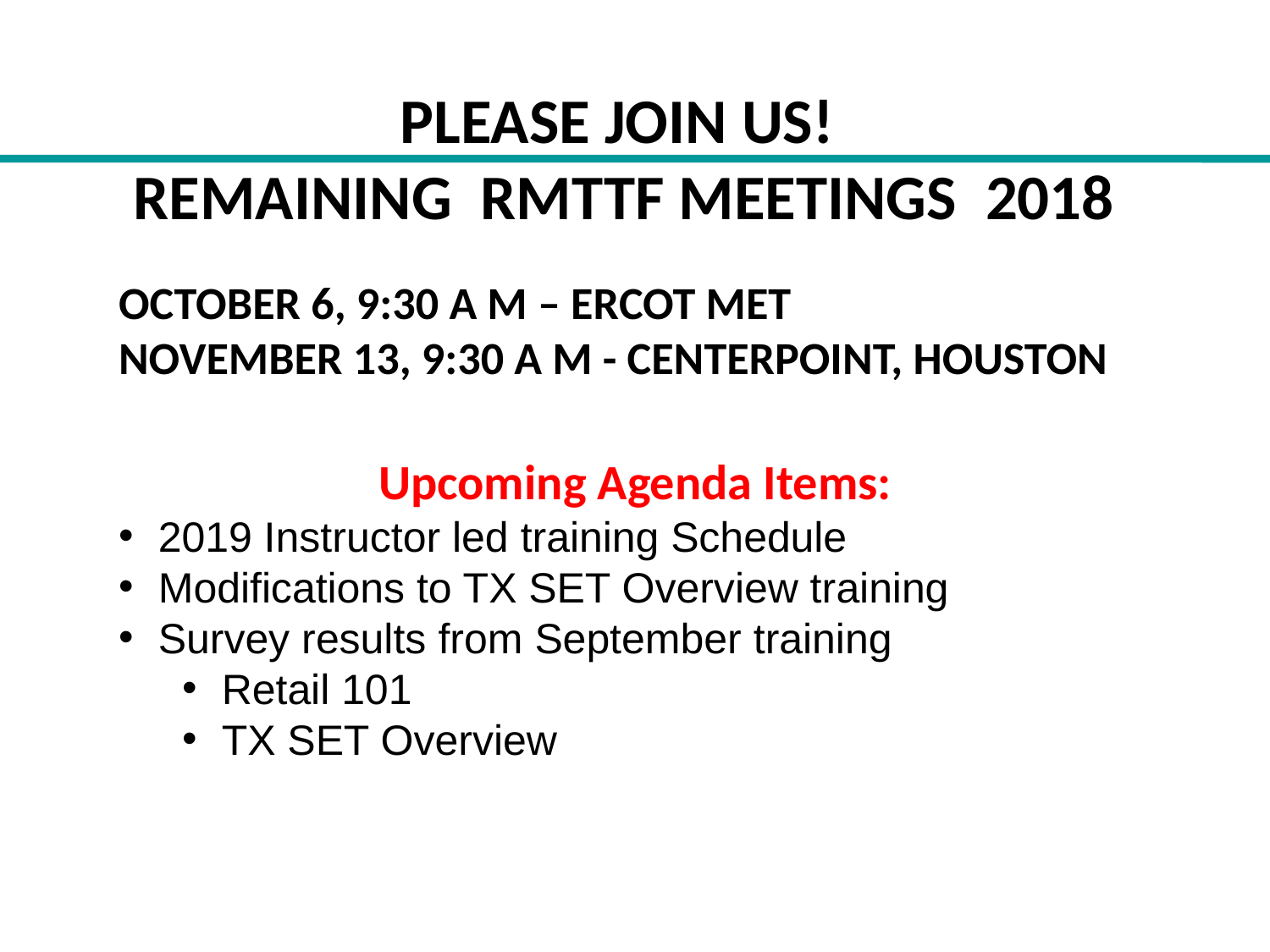

# PLEASE JOIN US! REMAINING  RMTTF MEETINGS  2018
OCTOBER 6, 9:30 A M – ERCOT MET
NOVEMBER 13, 9:30 A M - CENTERPOINT, HOUSTON

Upcoming Agenda Items:
2019 Instructor led training Schedule
Modifications to TX SET Overview training
Survey results from September training
Retail 101
TX SET Overview